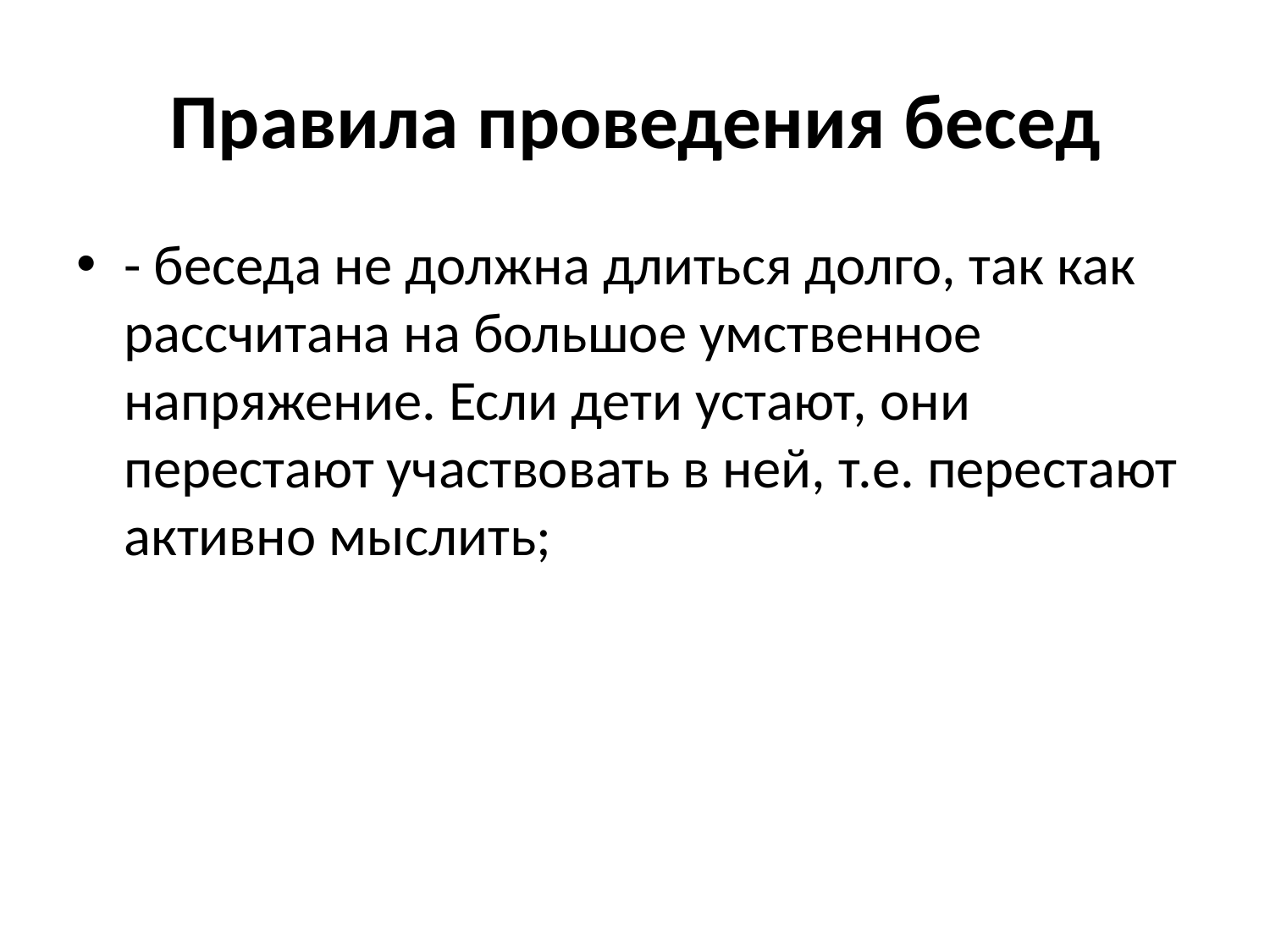

# Правила проведения бесед
- беседа не должна длиться долго, так как рассчитана на большое умственное напряжение. Если дети устают, они перестают участвовать в ней, т.е. перестают активно мыслить;